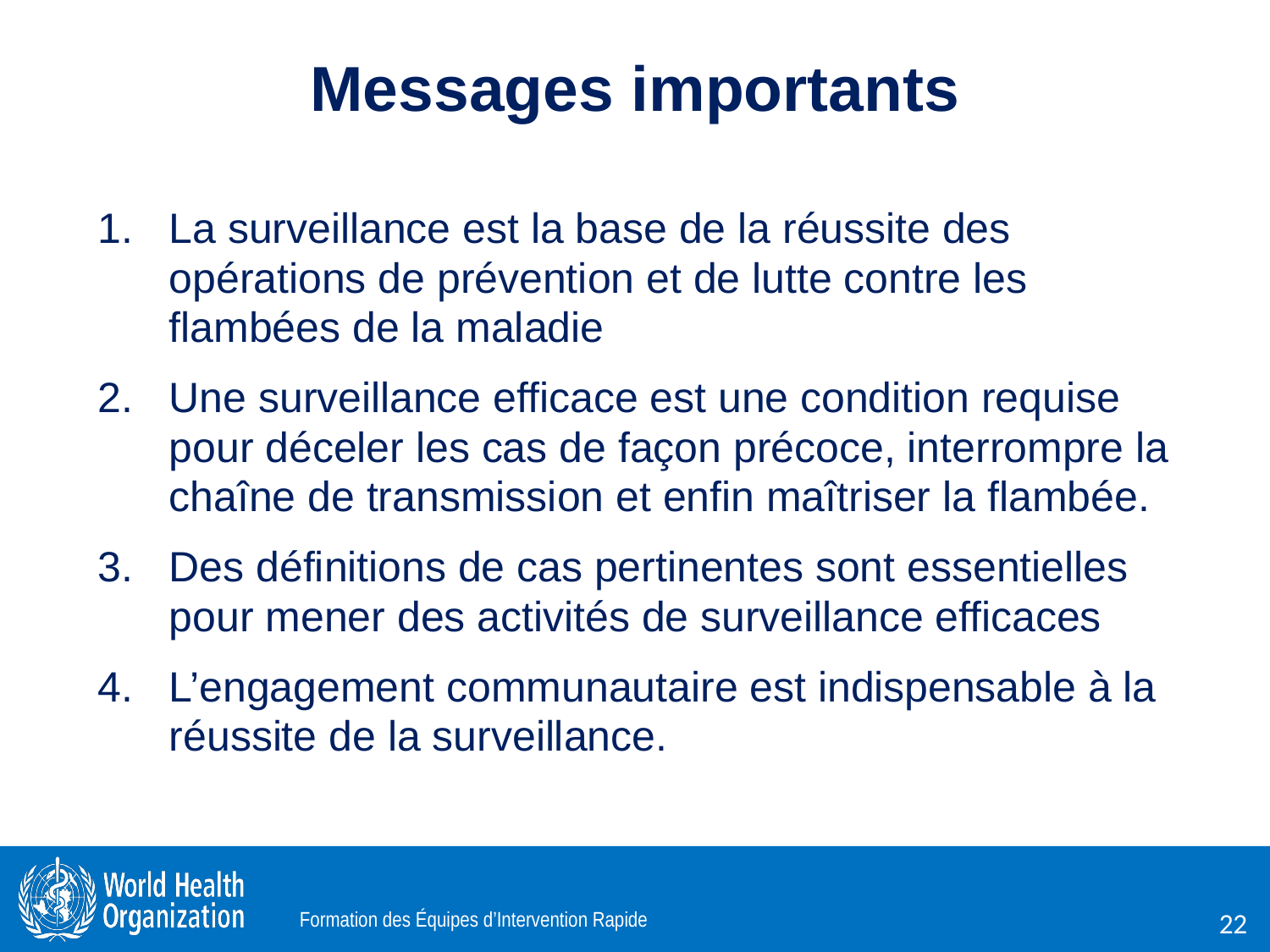

# Messages importants
La surveillance est la base de la réussite des opérations de prévention et de lutte contre les flambées de la maladie
Une surveillance efficace est une condition requise pour déceler les cas de façon précoce, interrompre la chaîne de transmission et enfin maîtriser la flambée.
Des définitions de cas pertinentes sont essentielles pour mener des activités de surveillance efficaces
L’engagement communautaire est indispensable à la réussite de la surveillance.